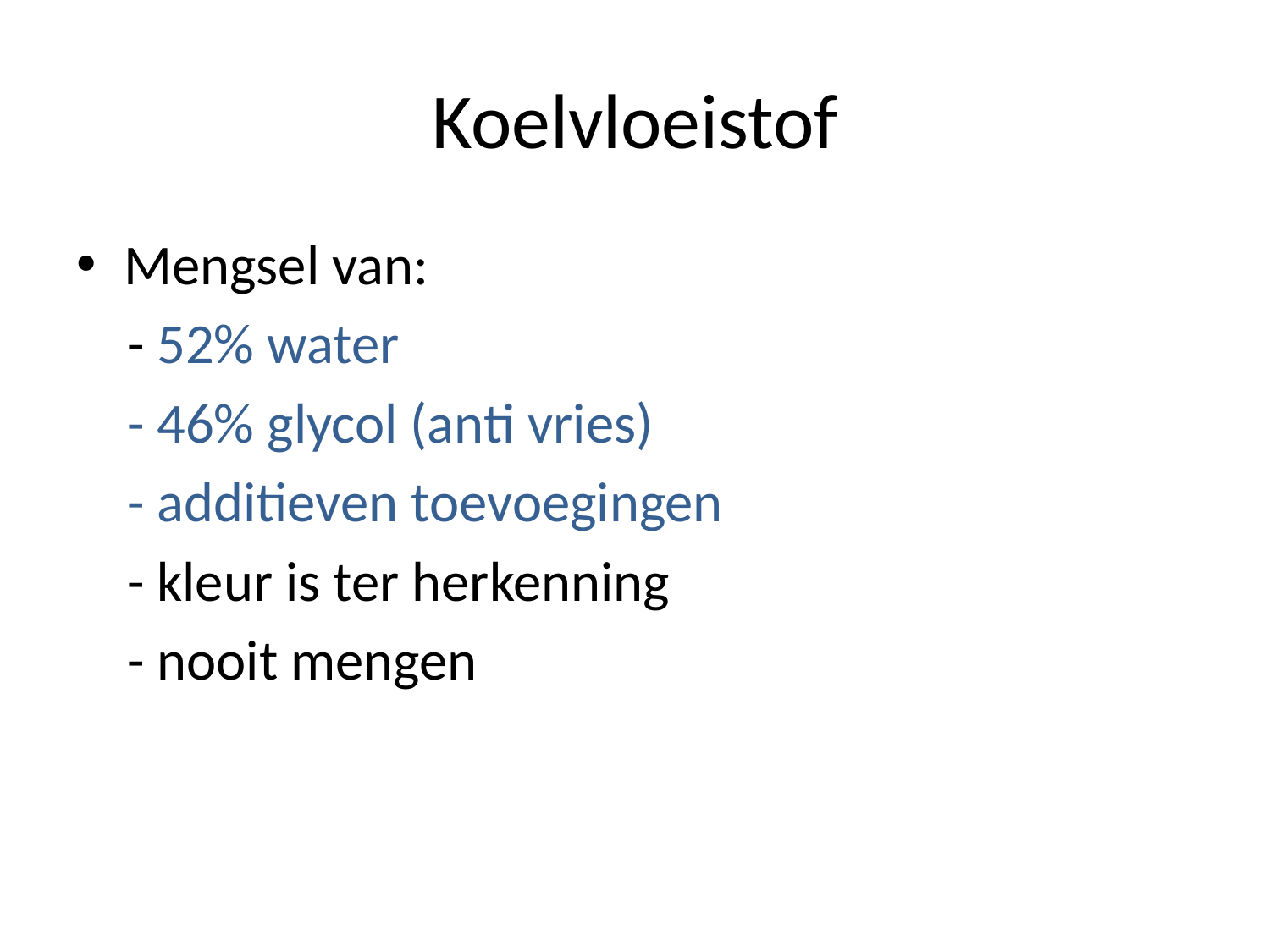

# Koelvloeistof
Mengsel van:
    - 52% water
    - 46% glycol (anti vries)
    - additieven toevoegingen
    - kleur is ter herkenning
    - nooit mengen